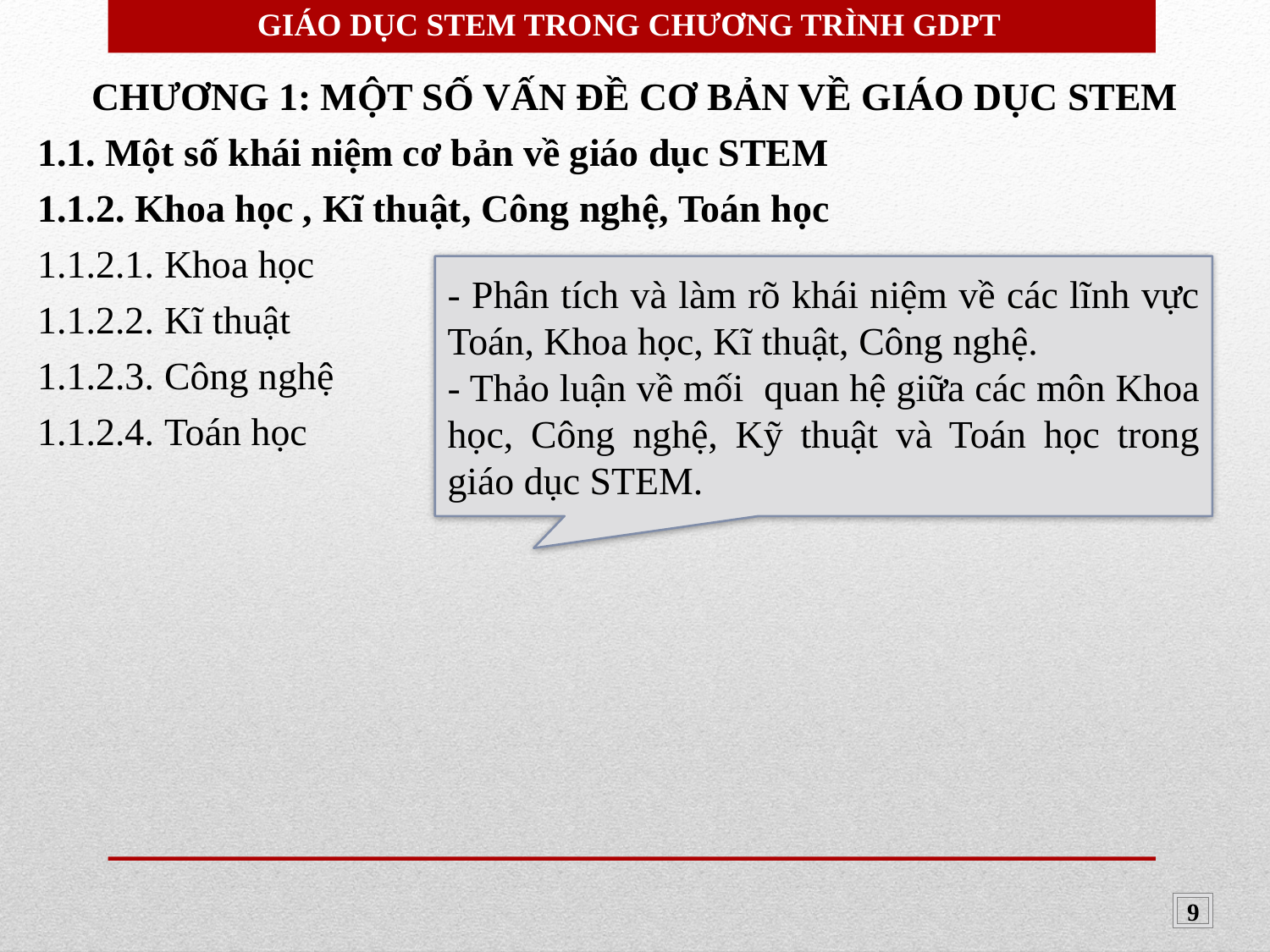

GIÁO DỤC STEM TRONG CHƯƠNG TRÌNH GDPT
CHƯƠNG 1: MỘT SỐ VẤN ĐỀ CƠ BẢN VỀ GIÁO DỤC STEM
1.1. Một số khái niệm cơ bản về giáo dục STEM
1.1.2. Khoa học , Kĩ thuật, Công nghệ, Toán học
1.1.2.1.	Khoa học
1.1.2.2.	Kĩ thuật
1.1.2.3.	Công nghệ
1.1.2.4.	Toán học

- Phân tích và làm rõ khái niệm về các lĩnh vực Toán, Khoa học, Kĩ thuật, Công nghệ.
- Thảo luận về mối  quan hệ giữa các môn Khoa học, Công nghệ, Kỹ thuật và Toán học trong giáo dục STEM.

9